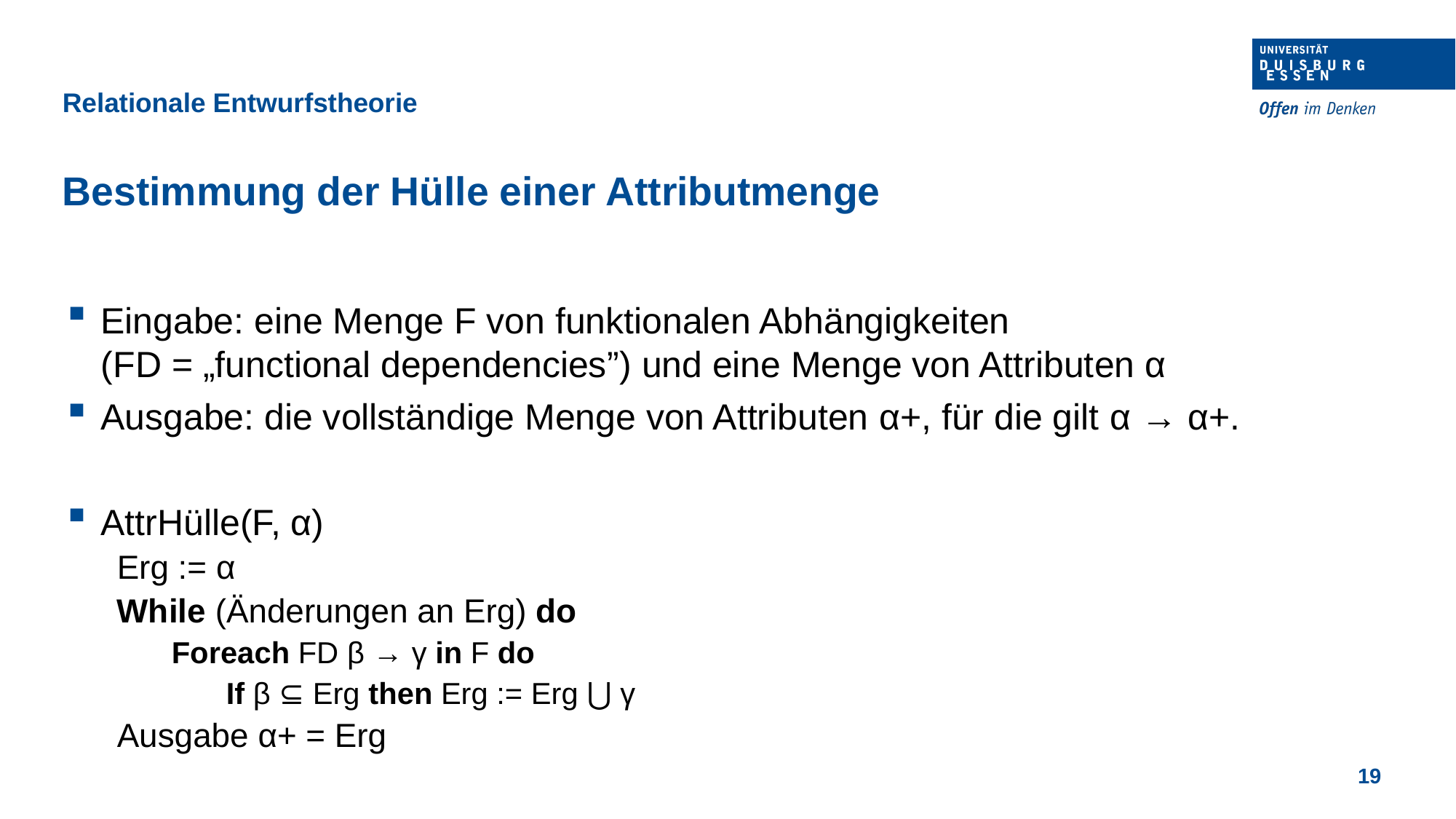

Relationale Entwurfstheorie
Bestimmung der Hülle einer Attributmenge
Eingabe: eine Menge F von funktionalen Abhängigkeiten
(FD = „functional dependencies”) und eine Menge von Attributen α
Ausgabe: die vollständige Menge von Attributen α+, für die gilt α → α+.

AttrHülle(F, α)
Erg := α
While (Änderungen an Erg) do
Foreach FD β → γ in F do
If β ⊆ Erg then Erg := Erg ⋃ γ
Ausgabe α+ = Erg

19